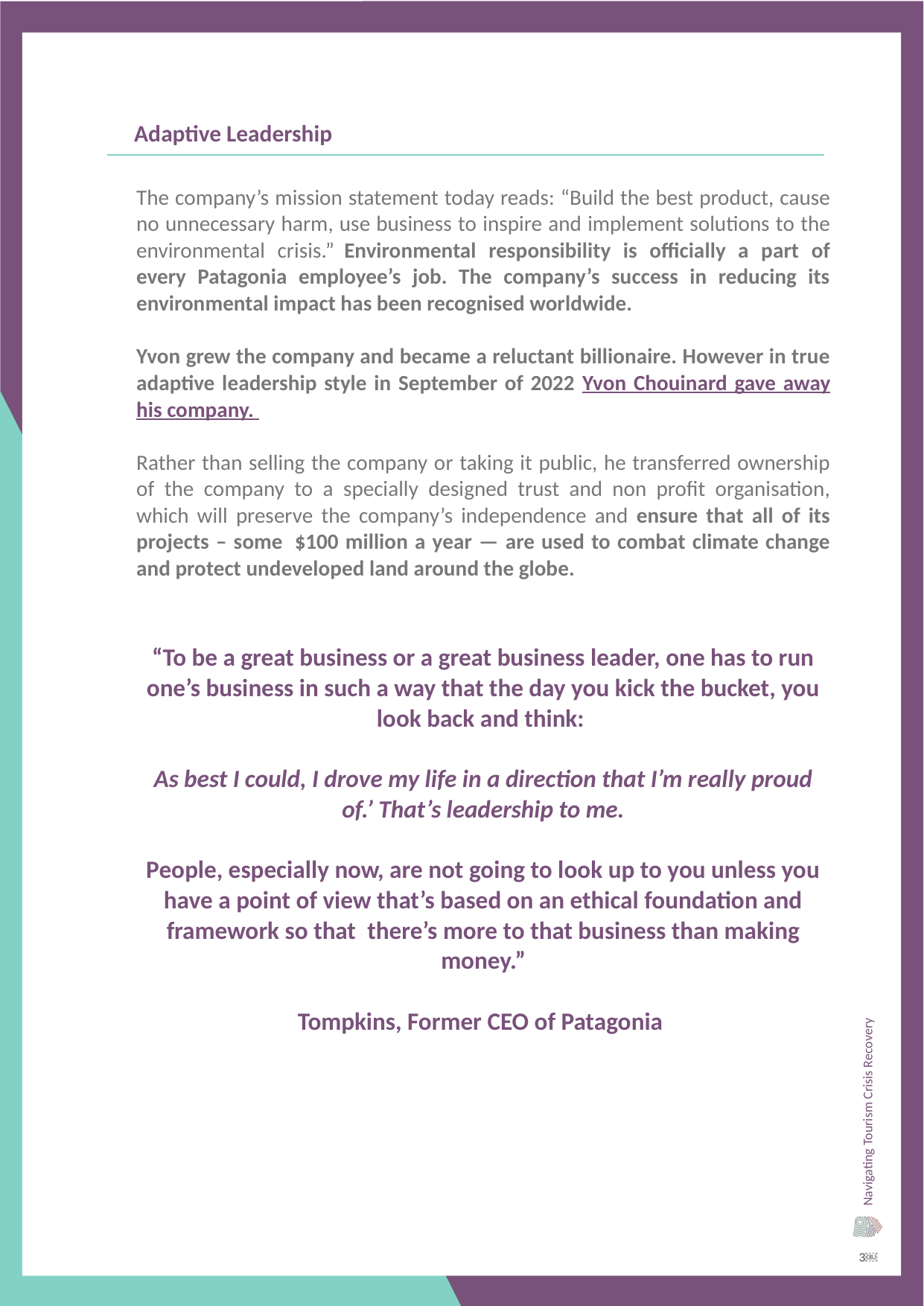

Adaptive Leadership
The company’s mission statement today reads: “Build the best product, cause no unnecessary harm, use business to inspire and implement solutions to the environmental crisis.”  Environmental responsibility is officially a part of every Patagonia employee’s job. The company’s success in reducing its environmental impact has been recognised worldwide.

Yvon grew the company and became a reluctant billionaire. However in true adaptive leadership style in September of 2022 Yvon Chouinard gave away his company.

Rather than selling the company or taking it public, he transferred ownership of the company to a specially designed trust and non profit organisation, which will preserve the company’s independence and ensure that all of its projects – some  $100 million a year — are used to combat climate change and protect undeveloped land around the globe.

“To be a great business or a great business leader, one has to run one’s business in such a way that the day you kick the bucket, you look back and think:

As best I could, I drove my life in a direction that I’m really proud of.’ That’s leadership to me.

People, especially now, are not going to look up to you unless you have a point of view that’s based on an ethical foundation and framework so that  there’s more to that business than making money.”

Tompkins, Former CEO of Patagonia